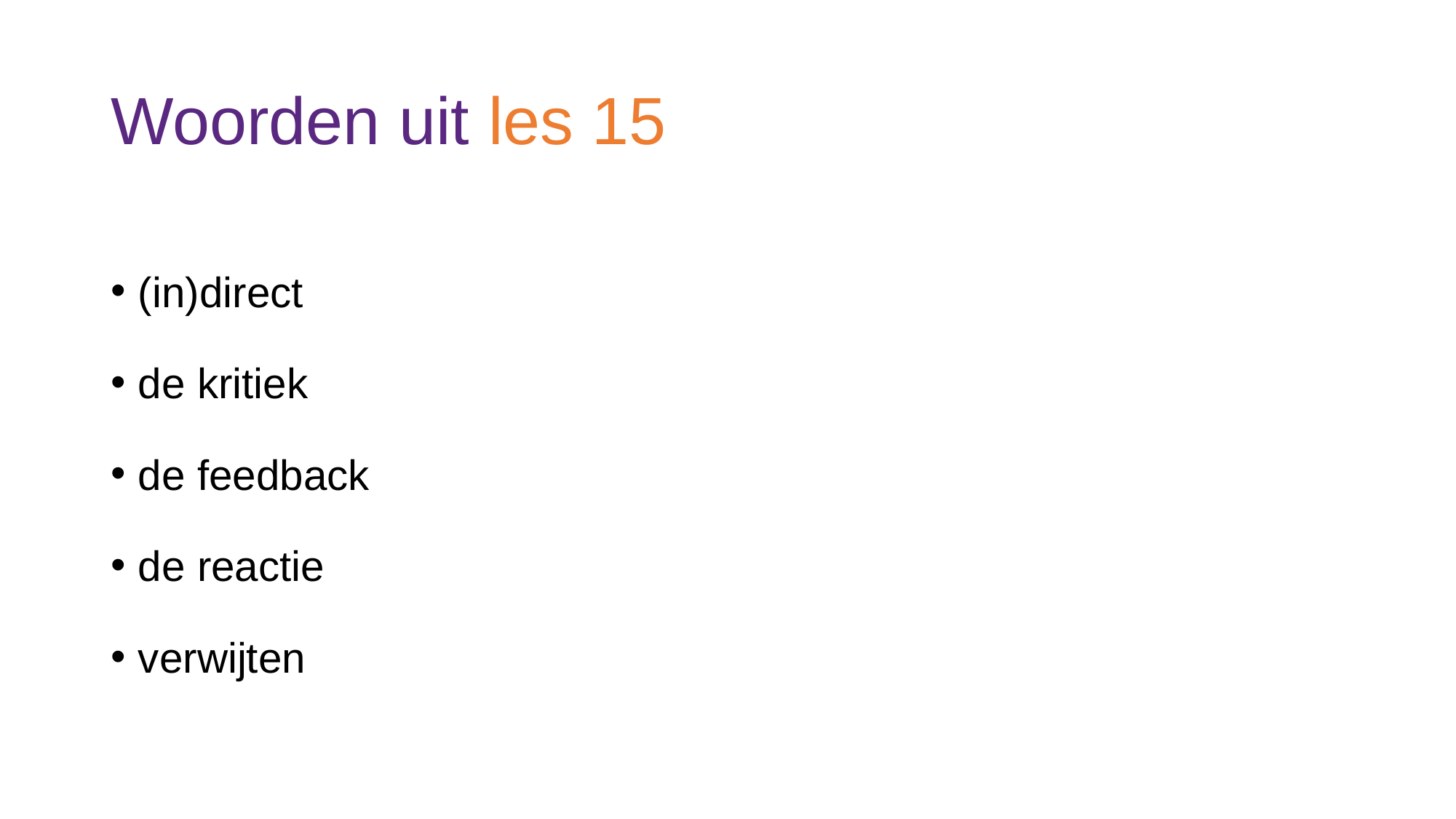

# Woorden uit les 15
(in)direct
de kritiek
de feedback
de reactie
verwijten